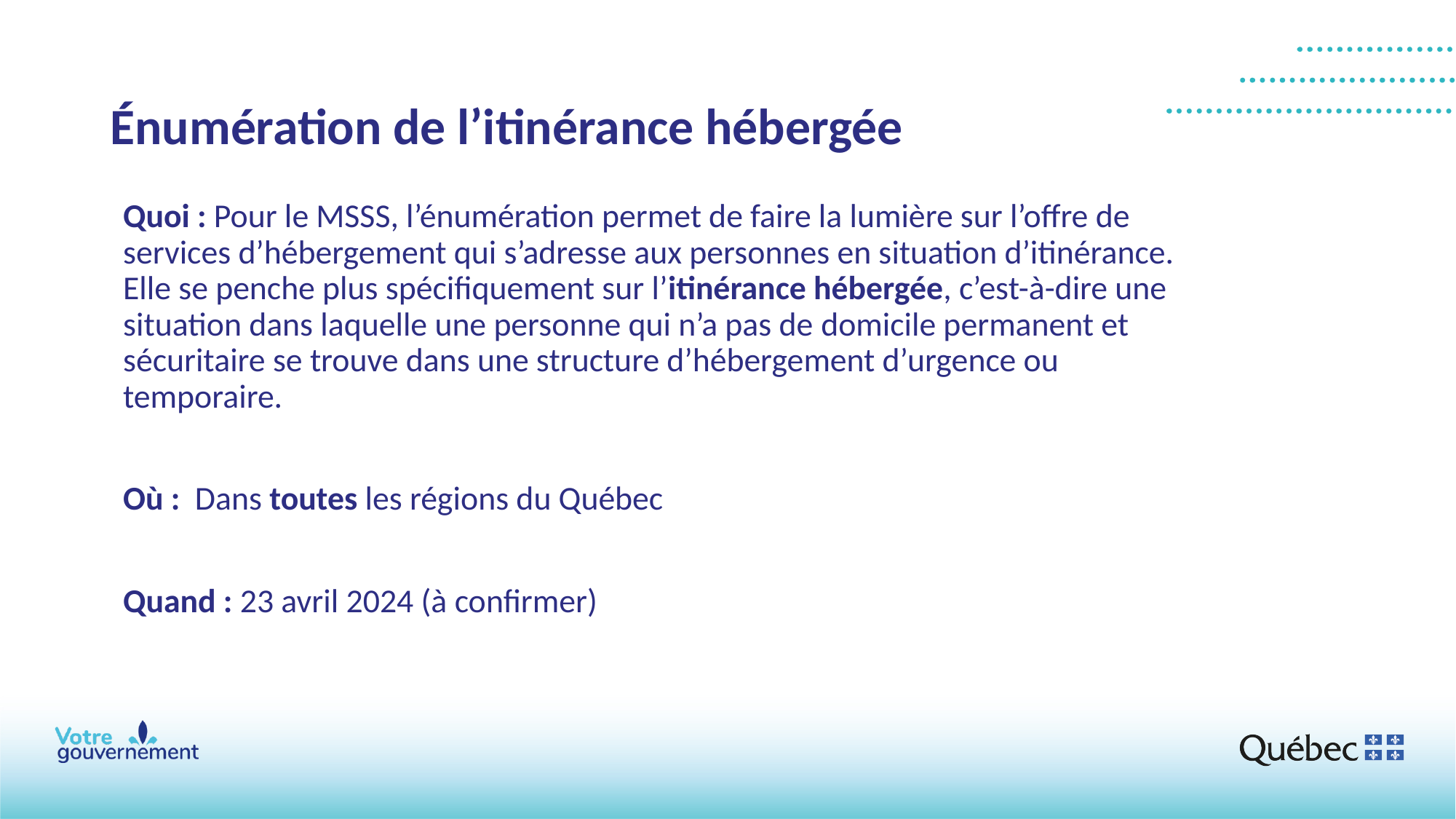

# Énumération de l’itinérance hébergée
Quoi : Pour le MSSS, l’énumération permet de faire la lumière sur l’offre de services d’hébergement qui s’adresse aux personnes en situation d’itinérance. Elle se penche plus spécifiquement sur l’itinérance hébergée, c’est-à-dire une situation dans laquelle une personne qui n’a pas de domicile permanent et sécuritaire se trouve dans une structure d’hébergement d’urgence ou temporaire.

Où :  Dans toutes les régions du Québec

Quand : 23 avril 2024 (à confirmer)